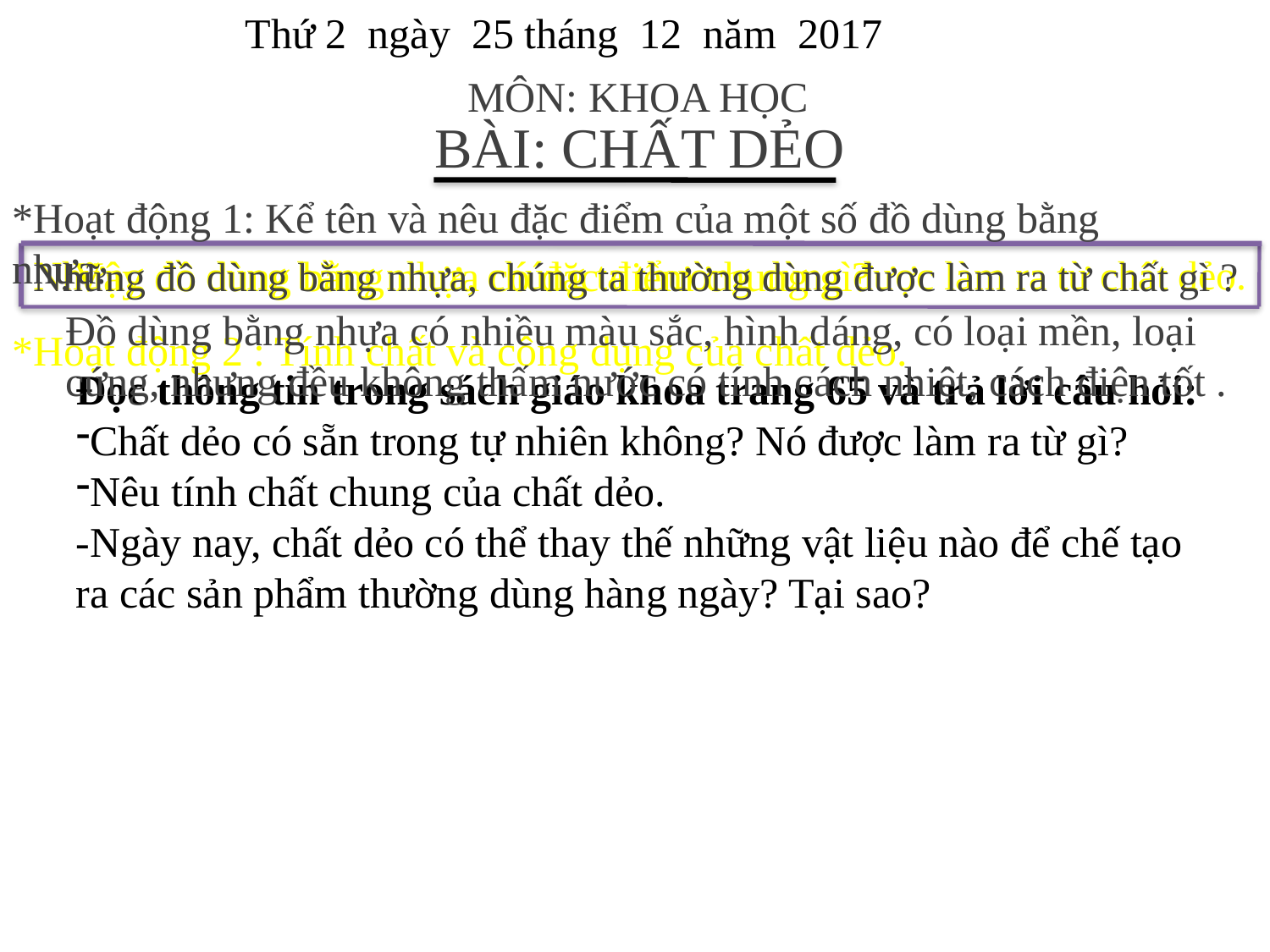

Thứ 2  ngày  25 tháng  12  năm  2017
MÔN: KHOA HỌC
BÀI: CHẤT DẺO
*Hoạt động 1: Kể tên và nêu đặc điểm của một số đồ dùng bằng nhựa.
 Những đồ dùng bằng nhựa, chúng ta thường dùng được làm ra từ chất dẻo.
   Vậy đồ dùng bằng nhựa có đặc điểm chung gì?
Những đồ dùng bằng nhựa, chúng ta thường dùng được làm ra từ chất gì ?
Đồ dùng bằng nhựa có nhiều màu sắc, hình dáng, có loại mền, loại cứng, nhưng đều không thấm nước có tính cách nhiệt, cách điện tốt .
*Hoạt động 2 : Tính chất và công dụng của chất dẻo.
Đọc thông tin trong sách giáo khoa trang 65 và trả lời câu hỏi:
Chất dẻo có sẵn trong tự nhiên không? Nó được làm ra từ gì?
Nêu tính chất chung của chất dẻo.
-Ngày nay, chất dẻo có thể thay thế những vật liệu nào để chế tạo ra các sản phẩm thường dùng hàng ngày? Tại sao?